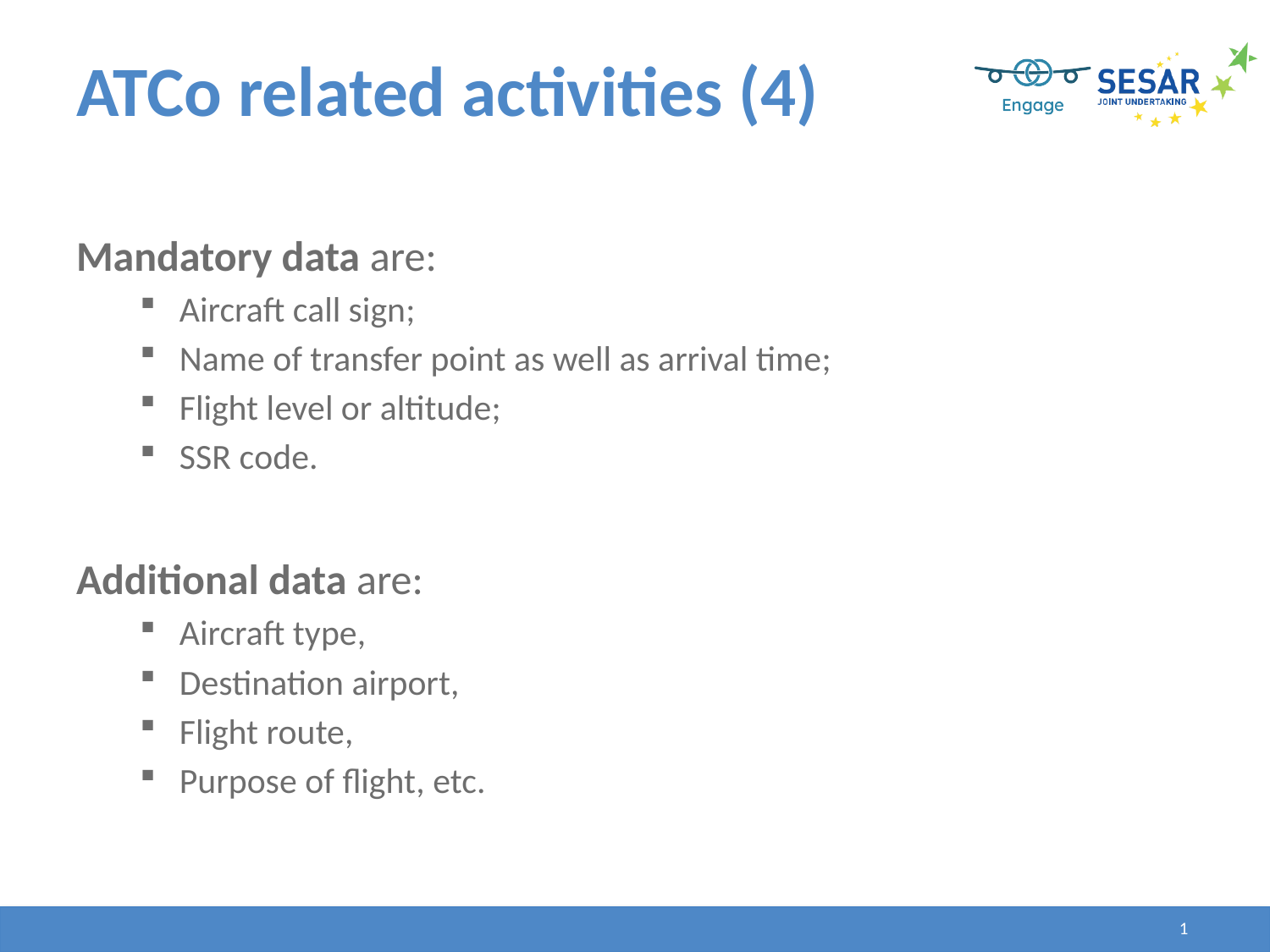

# ATCo related activities (4)
Mandatory data are:
Aircraft call sign;
Name of transfer point as well as arrival time;
Flight level or altitude;
SSR code.

Additional data are:
Aircraft type,
Destination airport,
Flight route,
Purpose of flight, etc.
38